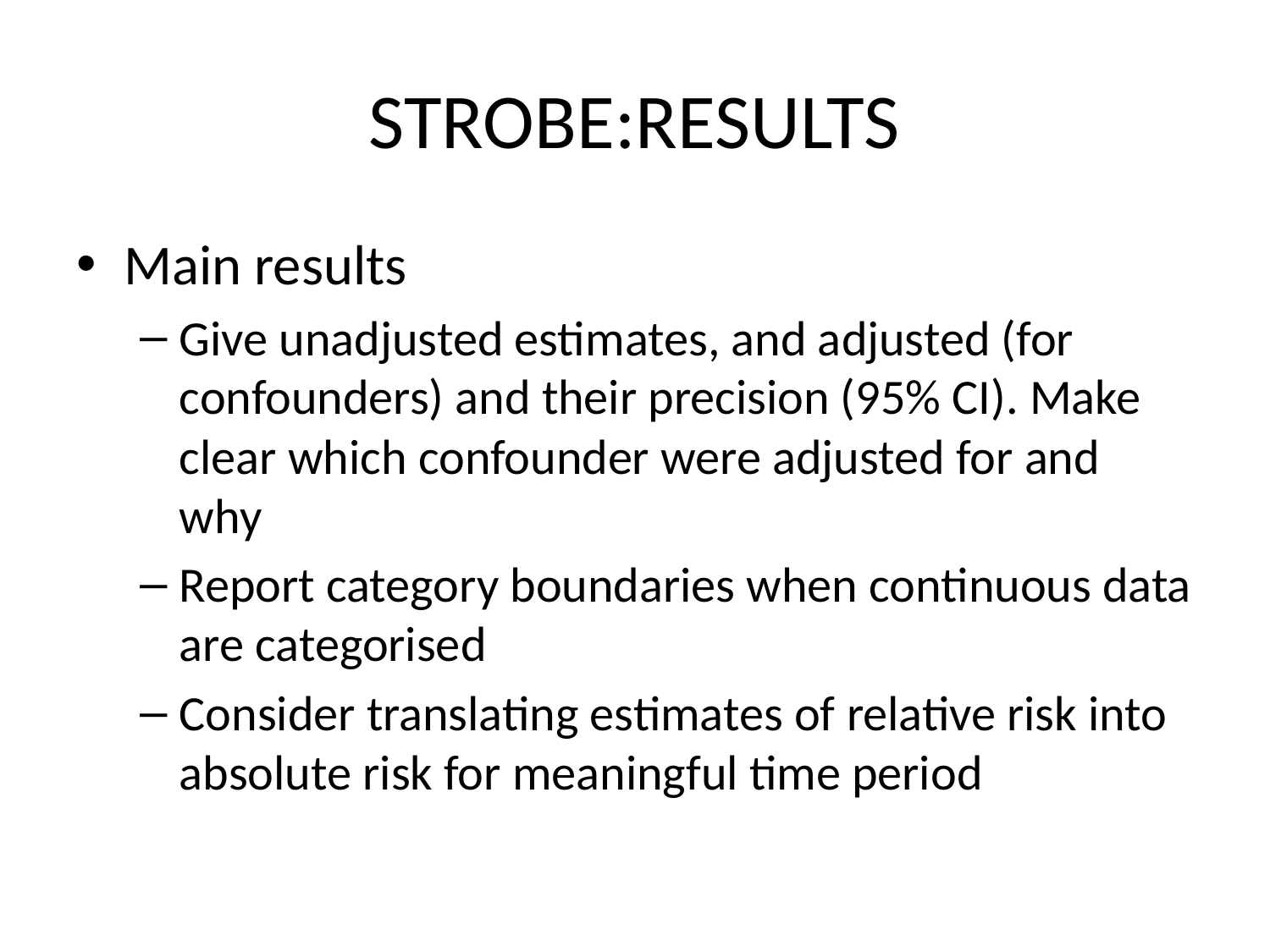

# STROBE:RESULTS
Main results
Give unadjusted estimates, and adjusted (for confounders) and their precision (95% CI). Make clear which confounder were adjusted for and why
Report category boundaries when continuous data are categorised
Consider translating estimates of relative risk into absolute risk for meaningful time period